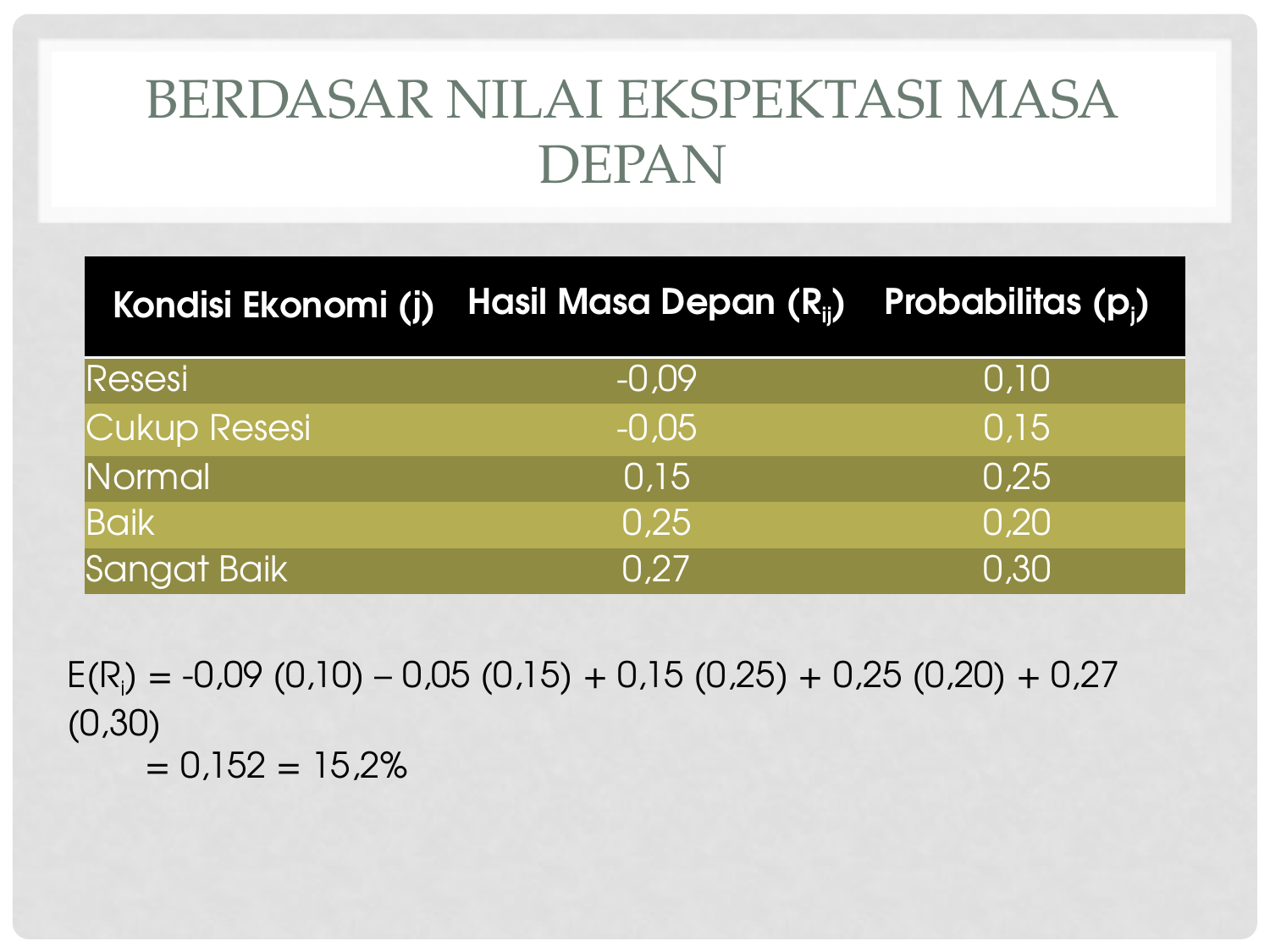

# Berdasar nilai ekspektasi masa depan
| Kondisi Ekonomi (j) | Hasil Masa Depan (Rij) | Probabilitas (pj) |
| --- | --- | --- |
| Resesi | -0,09 | 0,10 |
| Cukup Resesi | -0,05 | 0,15 |
| Normal | 0,15 | 0,25 |
| Baik | 0,25 | 0,20 |
| Sangat Baik | 0,27 | 0,30 |
E(Ri) = -0,09 (0,10) – 0,05 (0,15) + 0,15 (0,25) + 0,25 (0,20) + 0,27 (0,30)
        = 0,152 = 15,2%